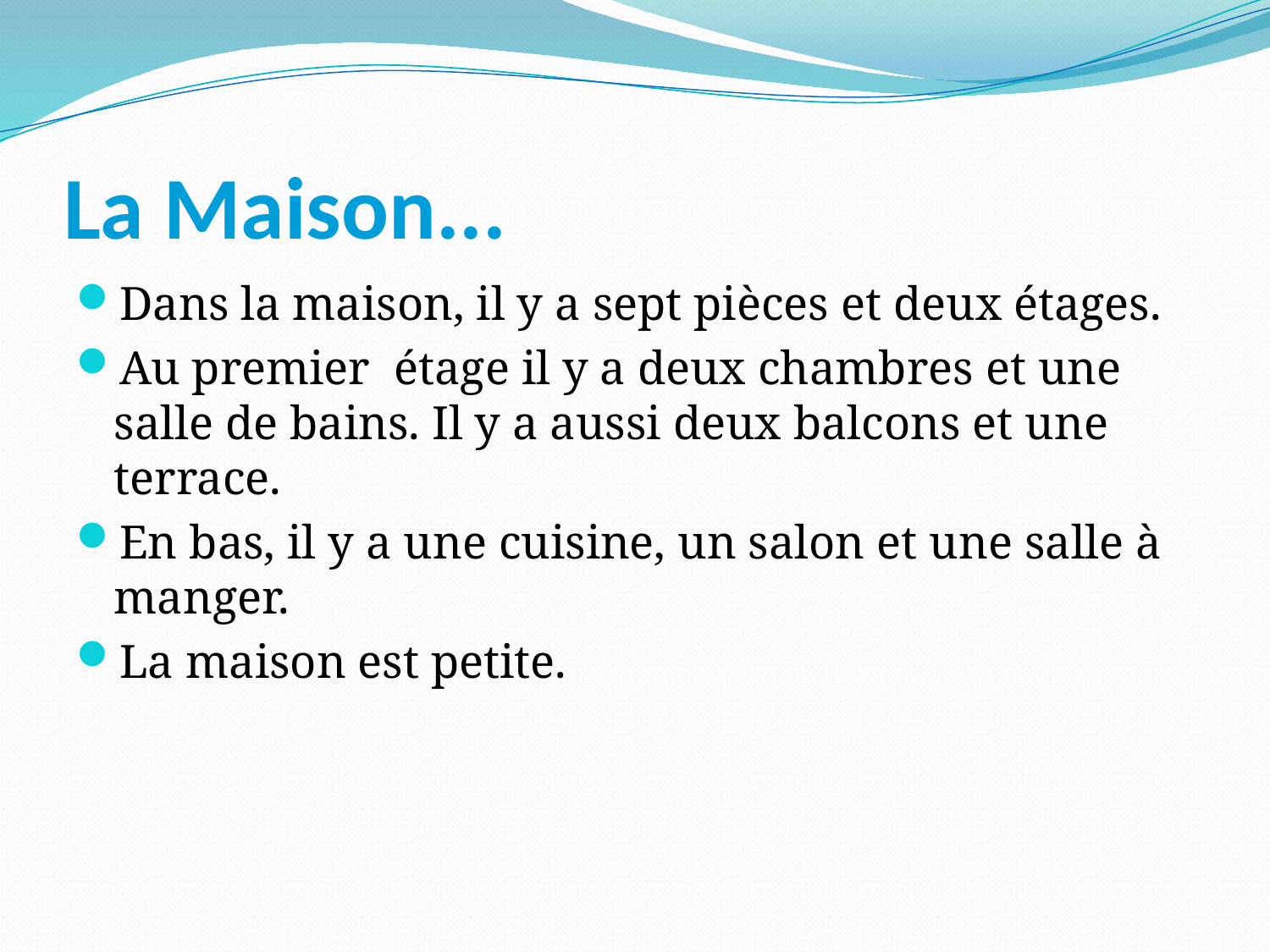

# La Maison...
Dans la maison, il y a sept pièces et deux étages.
Au premier  étage il y a deux chambres et une salle de bains. Il y a aussi deux balcons et une terrace.
En bas, il y a une cuisine, un salon et une salle à manger.
La maison est petite.